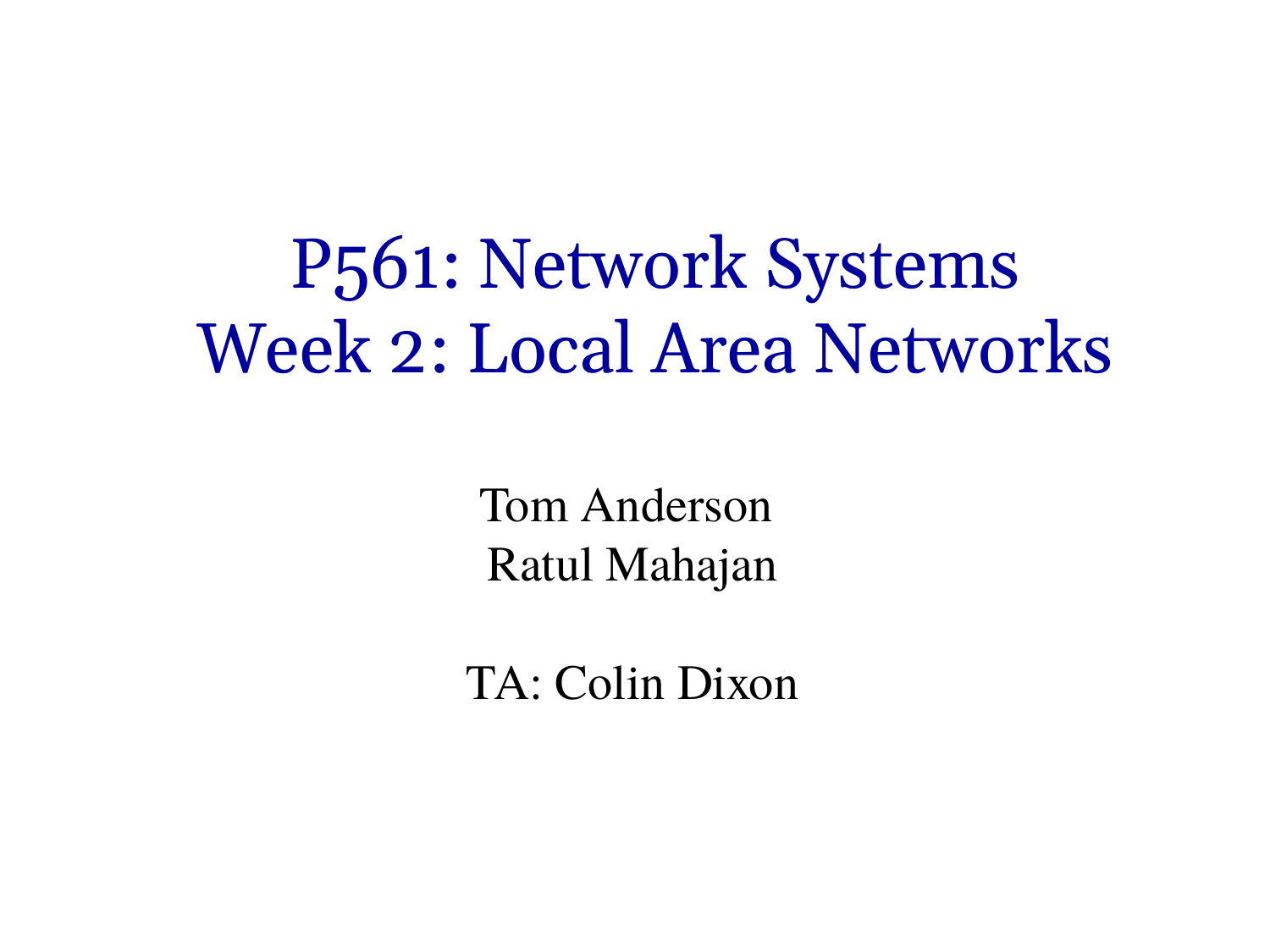

# P561: Network Systems Week 2: Local Area Networks
Tom Anderson
Ratul Mahajan

TA: Colin Dixon